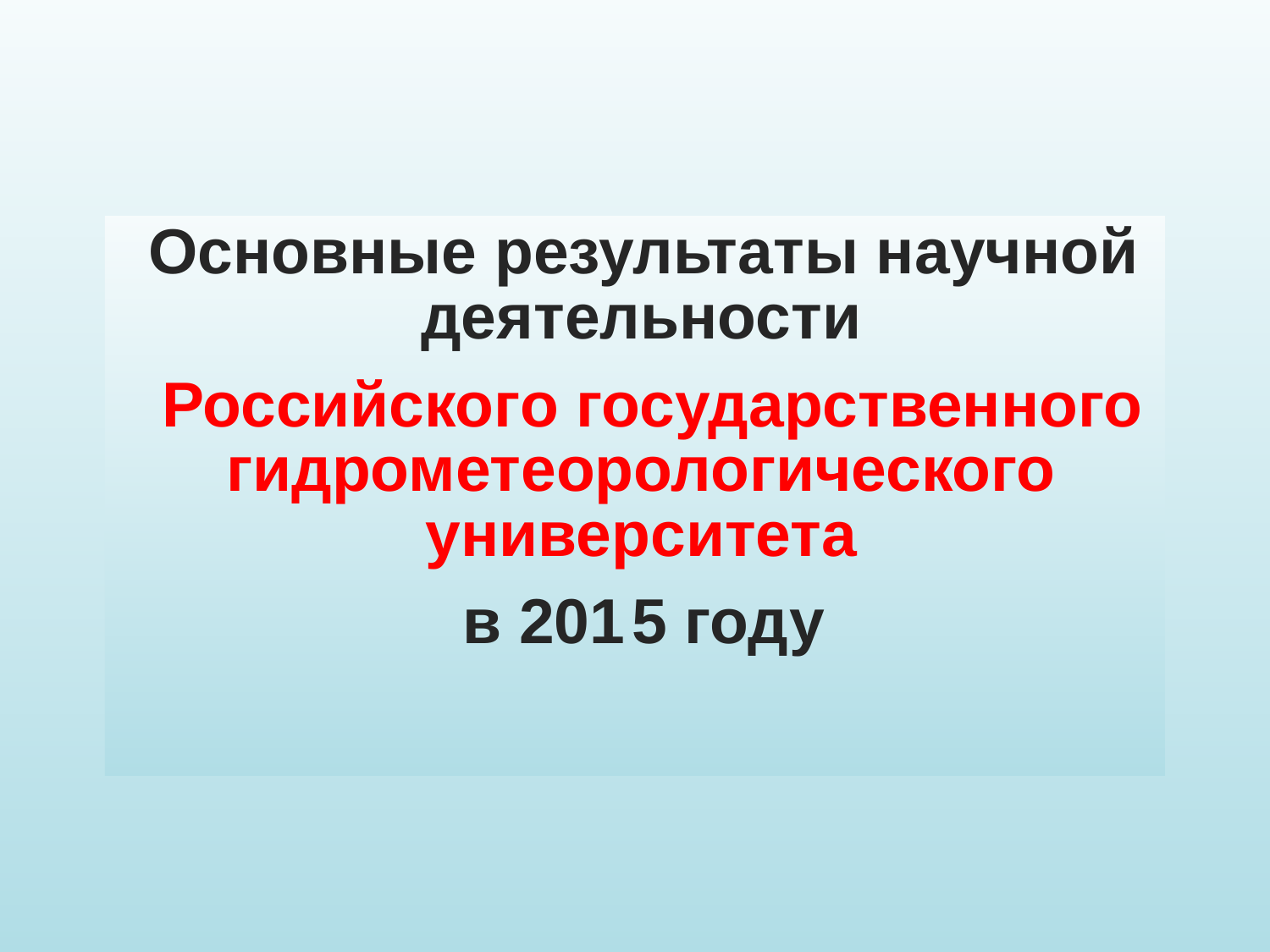

Основные результаты научной деятельности
 Российского государственного гидрометеорологического университета
в 2015 году